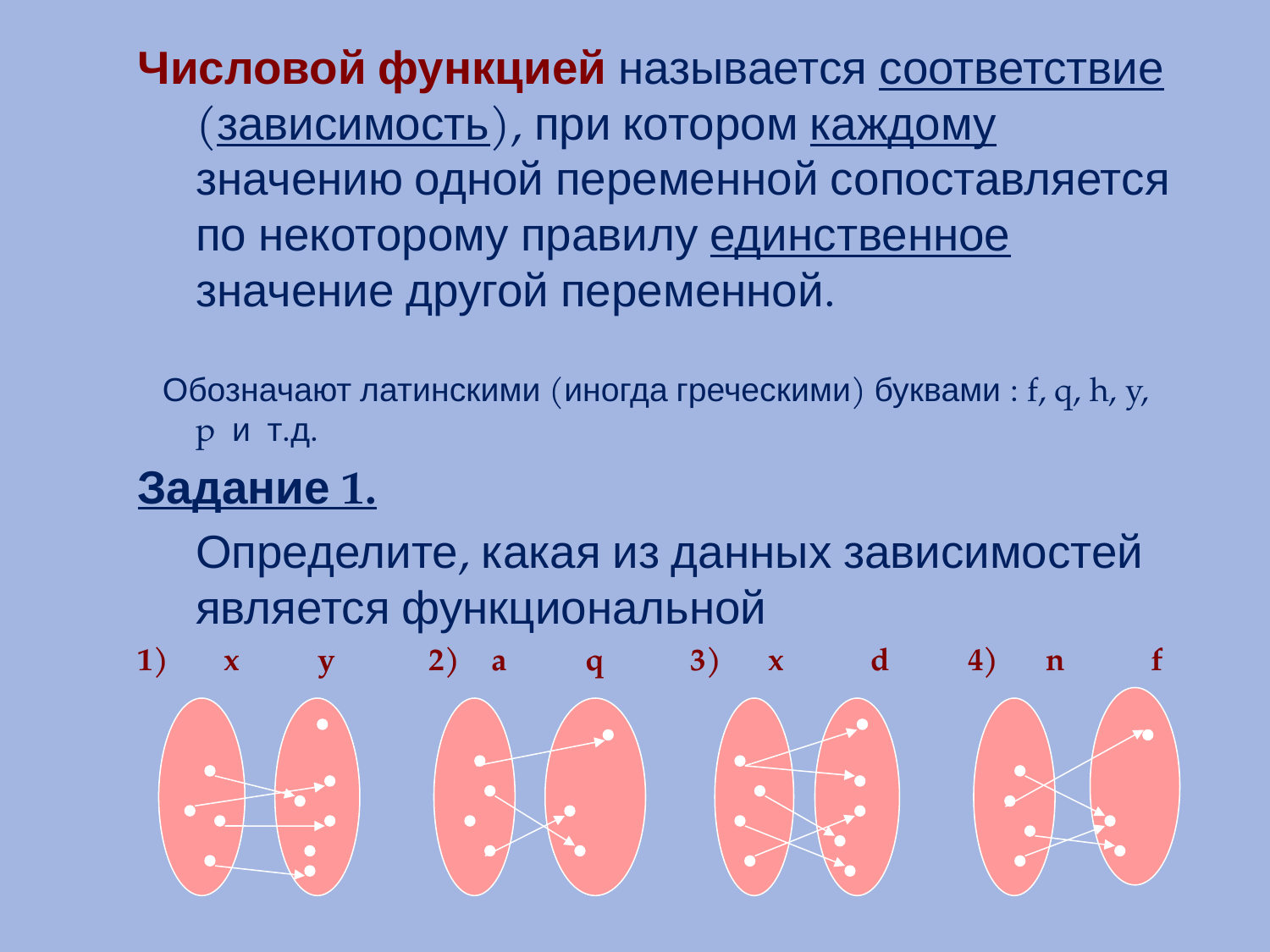

Числовой функцией называется соответствие (зависимость), при котором каждому значению одной переменной сопоставляется по некоторому правилу единственное значение другой переменной.

   Обозначают латинскими (иногда греческими) буквами : f, q, h, y, p  и  т.д.
Задание 1.
	Определите, какая из данных зависимостей является функциональной
1)       x          y            2)    a          q           3)      x           d          4)      n           f